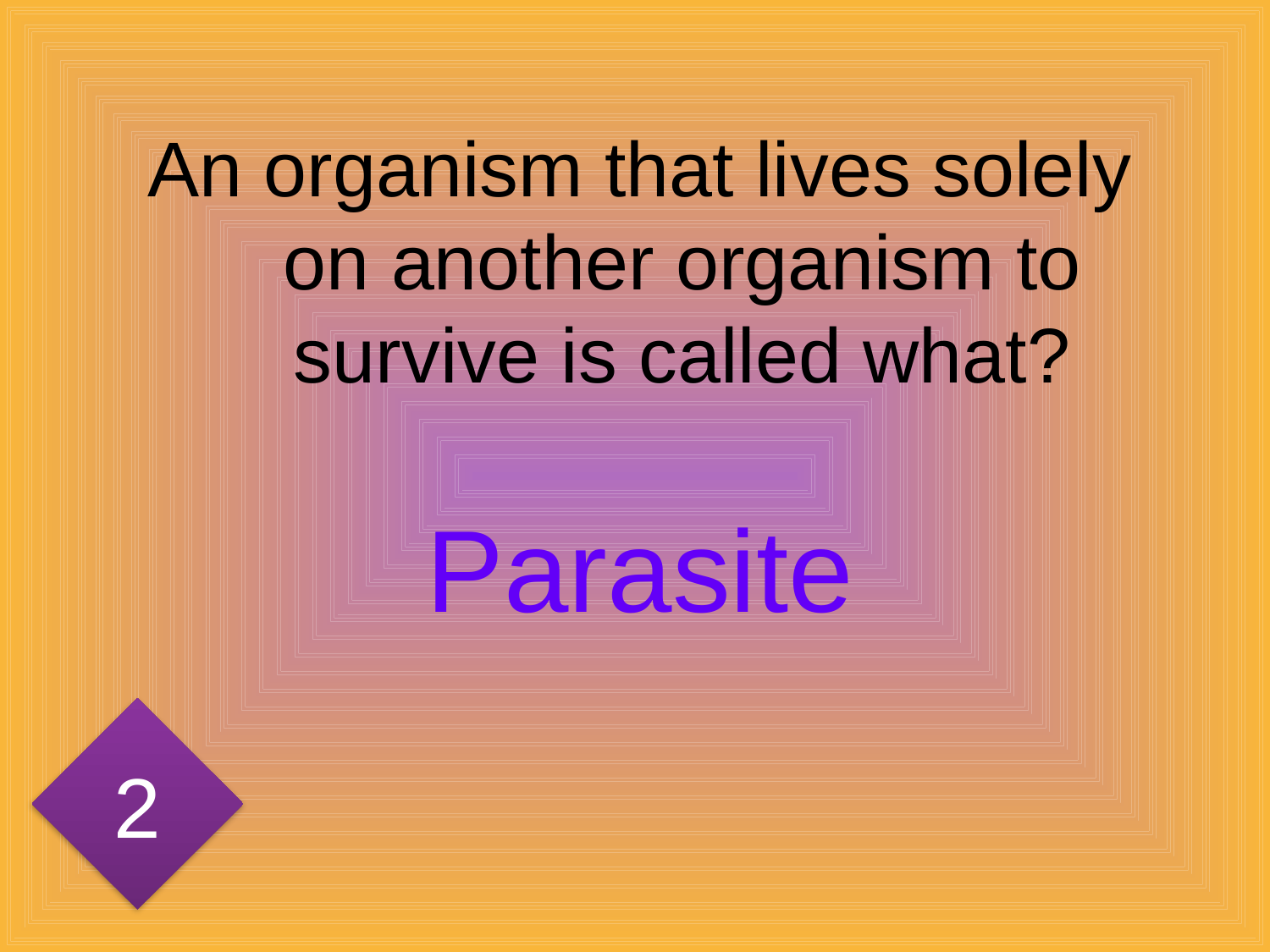

# An organism that lives solely on another organism to survive is called what?
Parasite
2